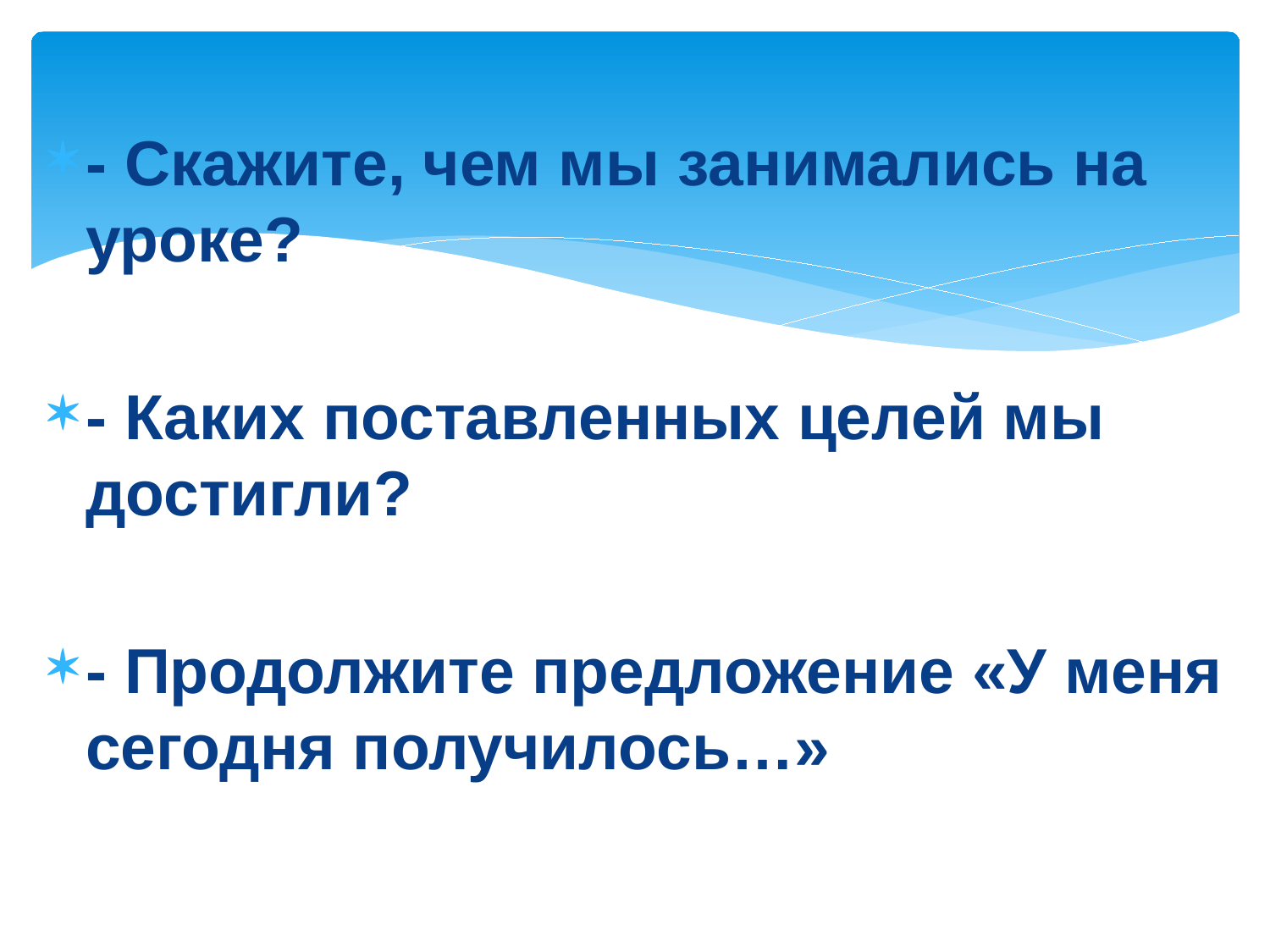

- Скажите, чем мы занимались на уроке?

- Каких поставленных целей мы достигли?

- Продолжите предложение «У меня сегодня получилось…»